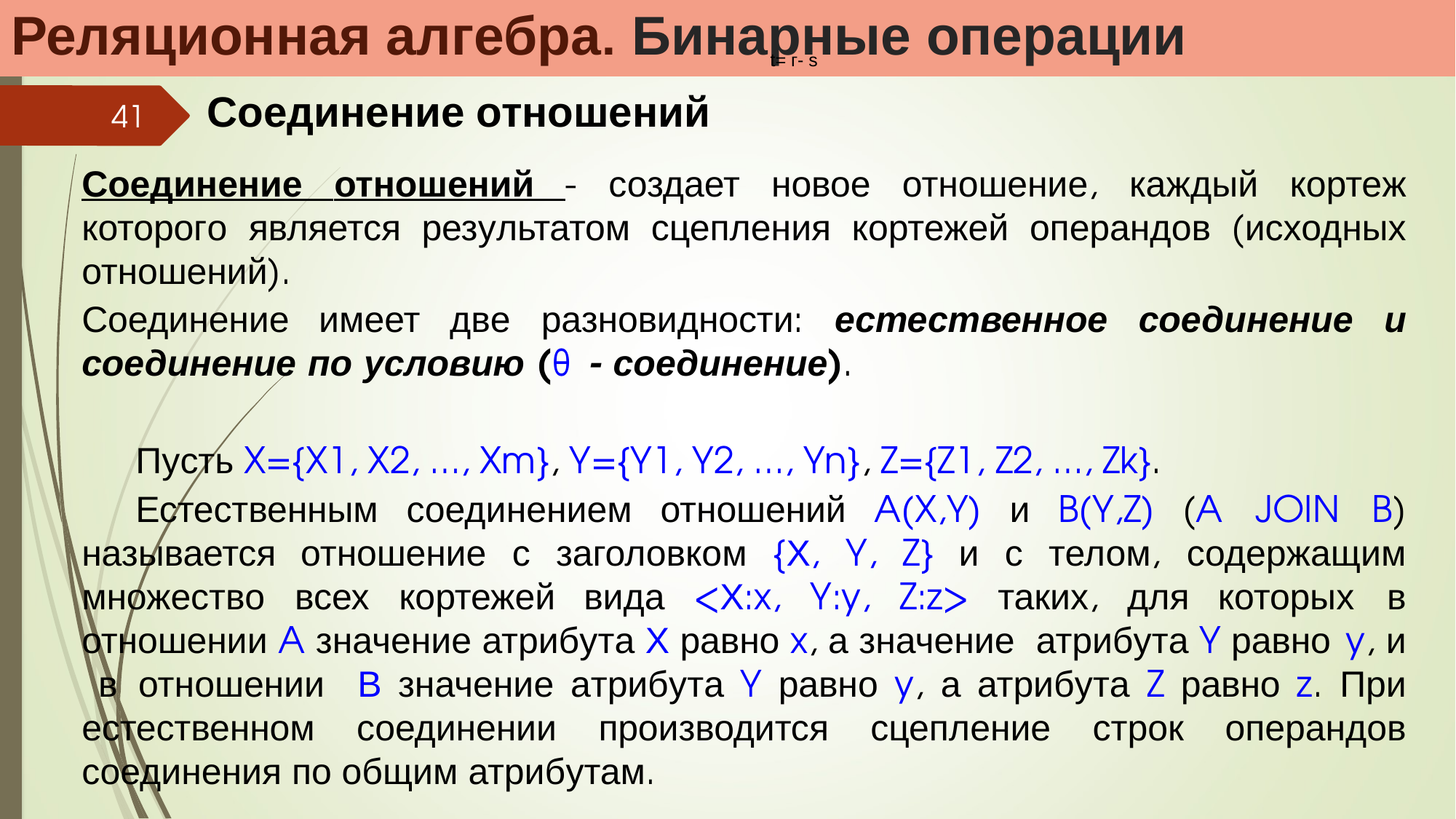

Реляционная алгебра. Бинарные операции
t= г- s
Соединение отношений
41
Соединение отношений - создает новое отношение, каждый кортеж которого является результатом сцепления кортежей операндов (исходных отношений).
Соединение имеет две разновидности: естественное соединение и соединение по условию (θ - соединение).

Пусть X={X1, X2, …, Xm}, Y={Y1, Y2, …, Yn}, Z={Z1, Z2, …, Zk}.
Естественным соединением отношений A(X,Y) и B(Y,Z) (A JOIN B) называется отношение с заголовком {Х, Y, Z} и с телом, содержащим множество всех кортежей вида <Х:x, Y:y, Z:z> таких, для которых в отношении A значение атрибута Х равно x, а значение  атрибута Y равно y, и  в отношении  В значение атрибута Y равно y, а атрибута Z равно z. При естественном соединении производится сцепление строк операндов соединения по общим атрибутам.